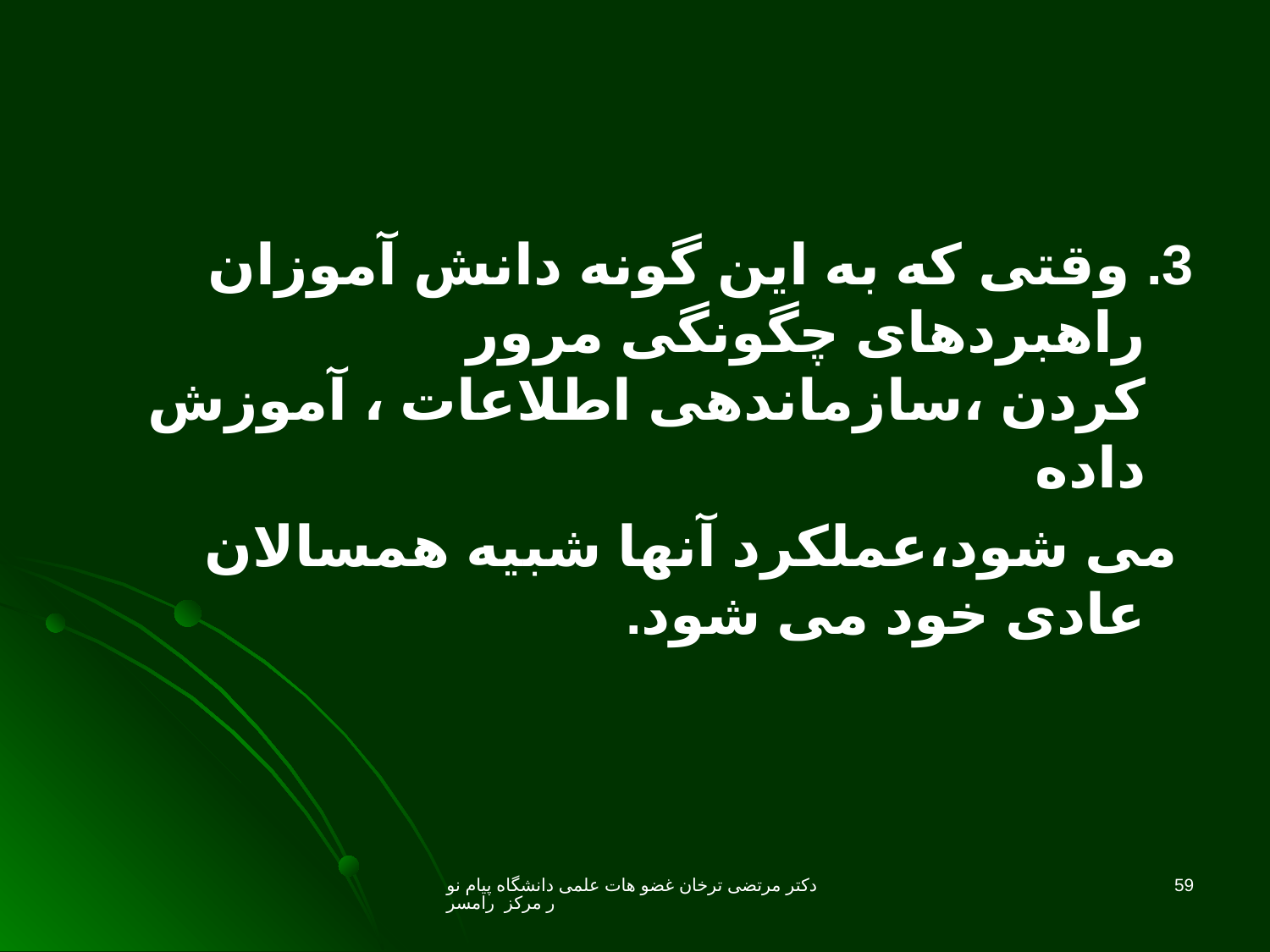

3. وقتی که به این گونه دانش آموزان راهبردهای چگونگی مرور کردن ،سازماندهی اطلاعات ، آموزش داده
 می شود،عملکرد آنها شبیه همسالان عادی خود می شود.
دکتر مرتضی ترخان غضو هات علمی دانشگاه پیام نور مرکز رامسر
59